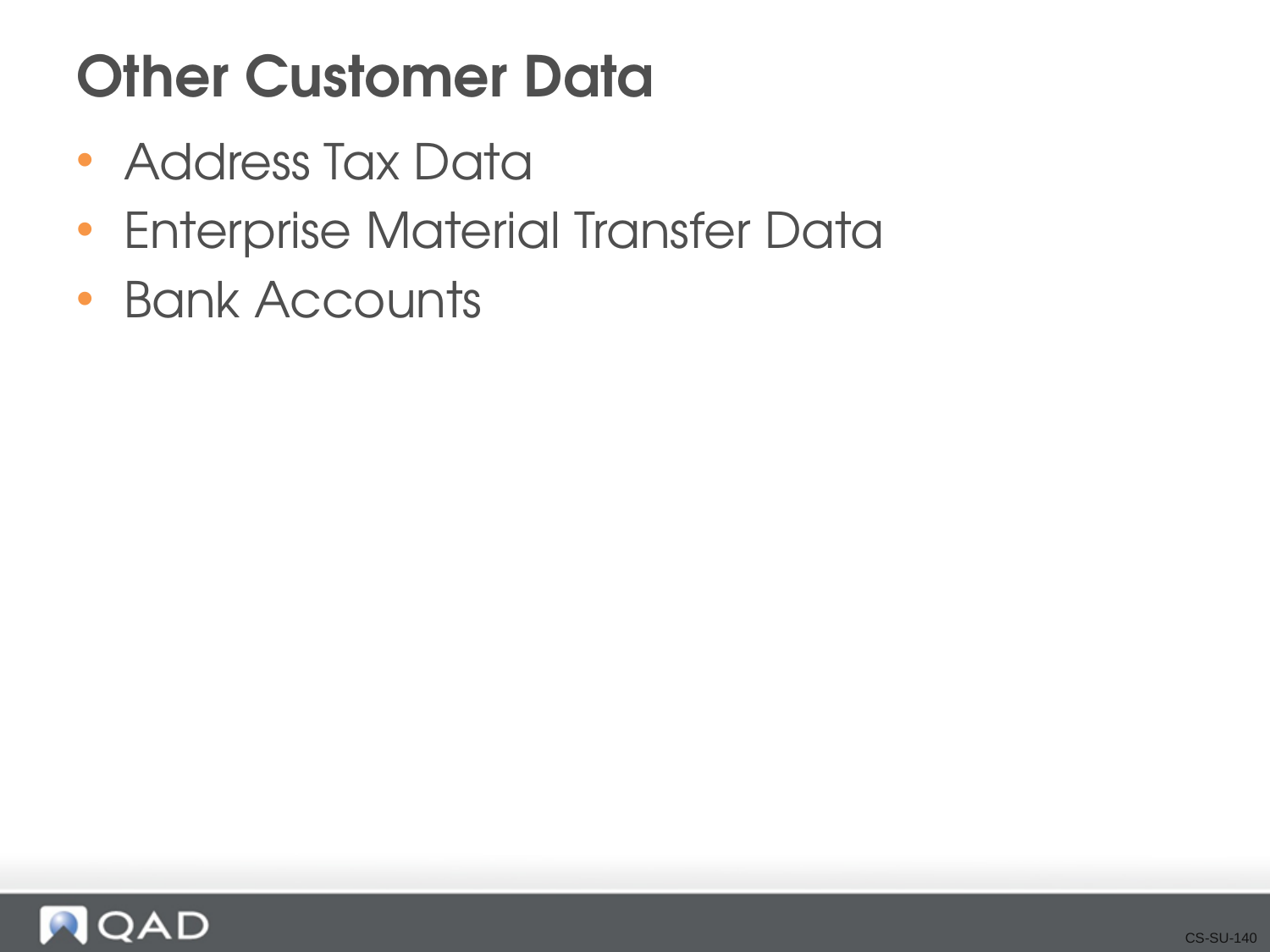

# Other Customer Data
Address Tax Data
Enterprise Material Transfer Data
Bank Accounts

CS-SU-140